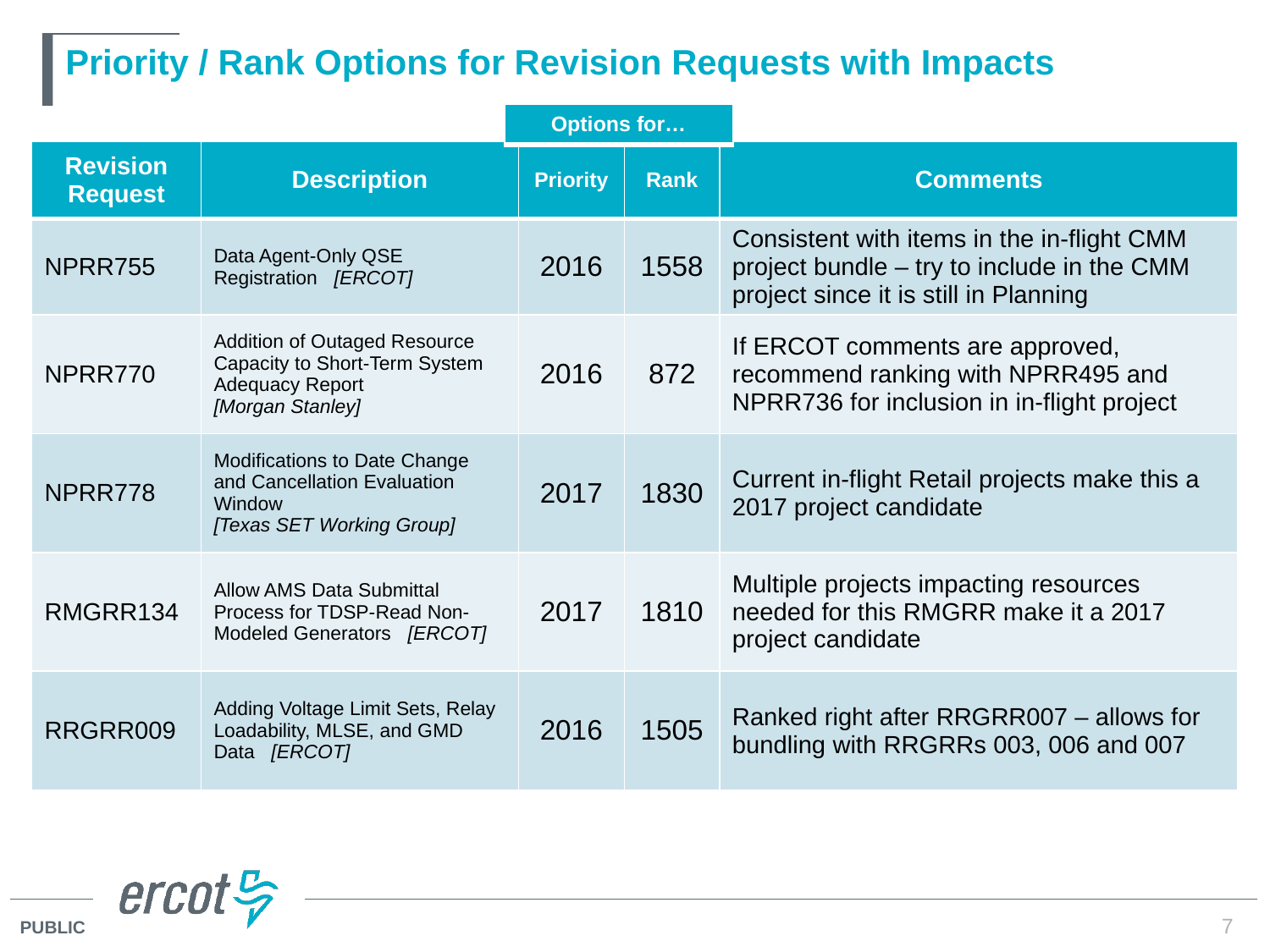

# Priority / Rank Options for Revision Requests with Impacts
| Options for… |
| --- |
| Revision Request | Description | Priority | Rank | Comments |
| --- | --- | --- | --- | --- |
| NPRR755 | Data Agent-Only QSE Registration [ERCOT] | 2016 | 1558 | Consistent with items in the in-flight CMM project bundle – try to include in the CMM project since it is still in Planning |
| NPRR770 | Addition of Outaged Resource Capacity to Short-Term System Adequacy Report [Morgan Stanley] | 2016 | 872 | If ERCOT comments are approved, recommend ranking with NPRR495 and NPRR736 for inclusion in in-flight project |
| NPRR778 | Modifications to Date Change and Cancellation Evaluation Window [Texas SET Working Group] | 2017 | 1830 | Current in-flight Retail projects make this a 2017 project candidate |
| RMGRR134 | Allow AMS Data Submittal Process for TDSP-Read Non-Modeled Generators [ERCOT] | 2017 | 1810 | Multiple projects impacting resources needed for this RMGRR make it a 2017 project candidate |
| RRGRR009 | Adding Voltage Limit Sets, Relay Loadability, MLSE, and GMD Data [ERCOT] | 2016 | 1505 | Ranked right after RRGRR007 – allows for bundling with RRGRRs 003, 006 and 007 |
7